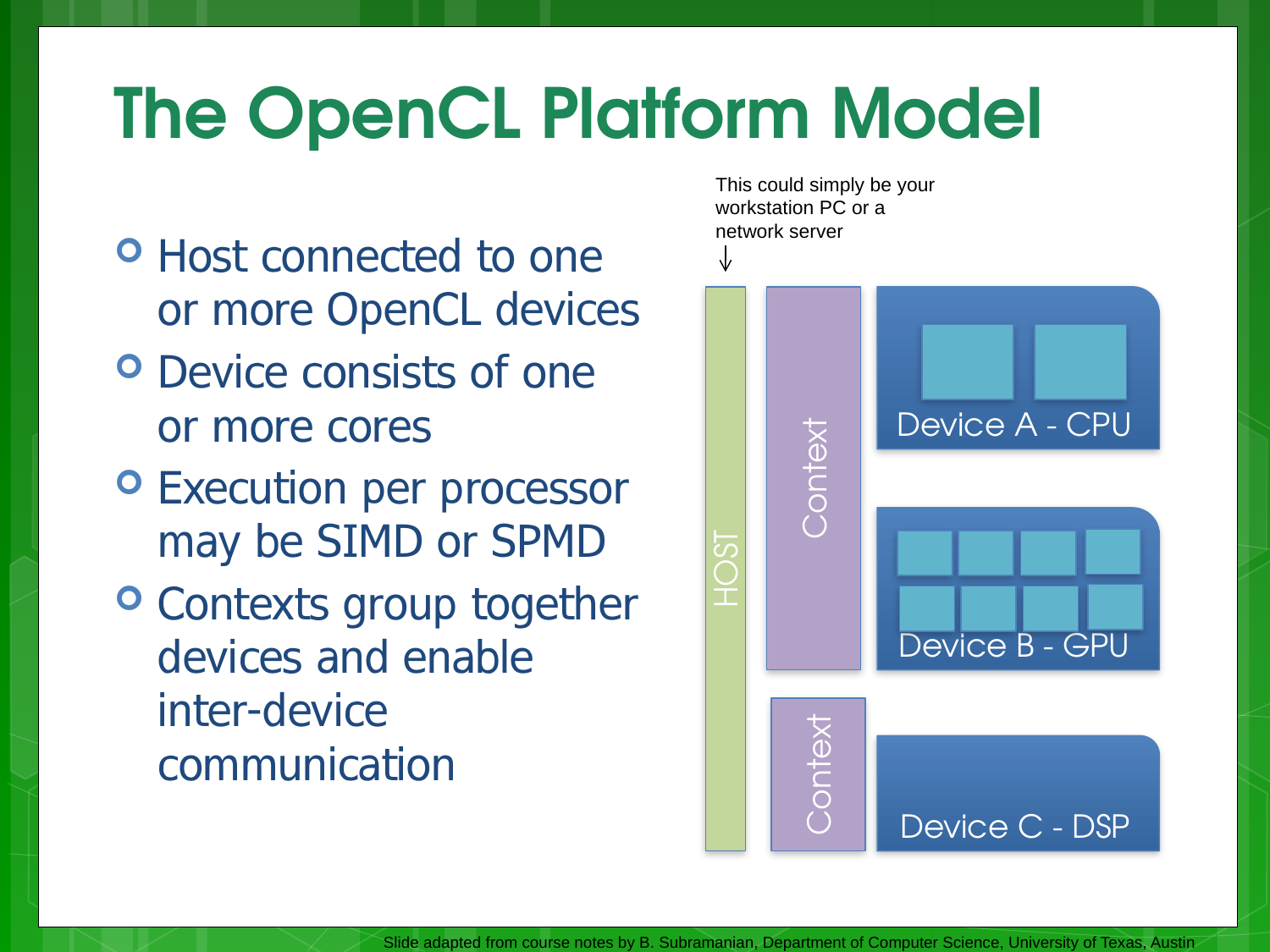

# The OpenCL Platform Model
This could simply be your workstation PC or a network server
Host connected to one or more OpenCL devices
Device consists of one or more cores
Execution per processor may be SIMD or SPMD
Contexts group together devices and enable inter-device communication
HOST
Context
Device A - CPU

Device B - GPU

Context
Device C - DSP
Slide adapted from course notes by B. Subramanian, Department of Computer Science, University of Texas, Austin